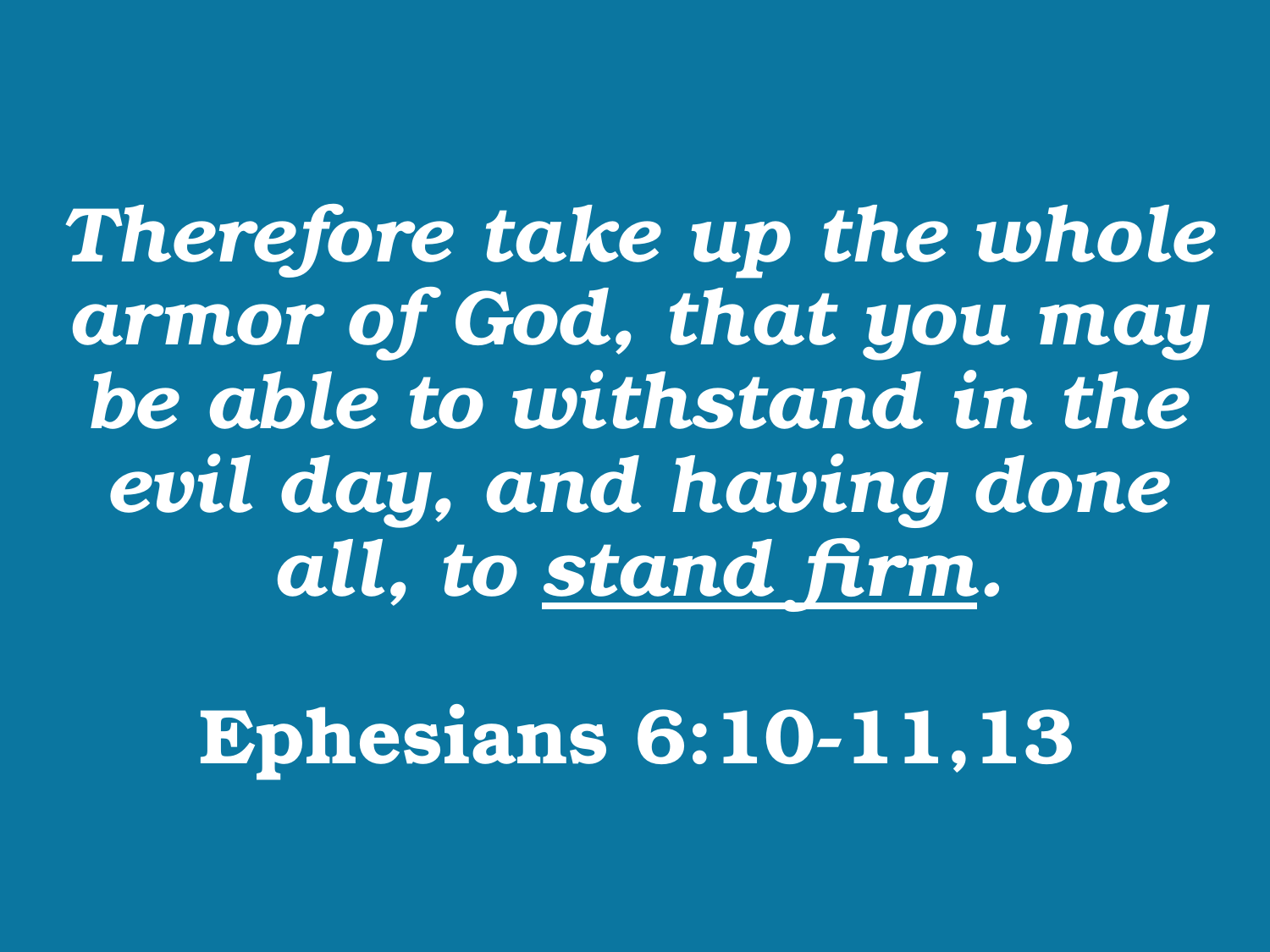

# Therefore take up the whole armor of God, that you may be able to withstand in the evil day, and having done all, to stand firm. Ephesians 6:10-11,13